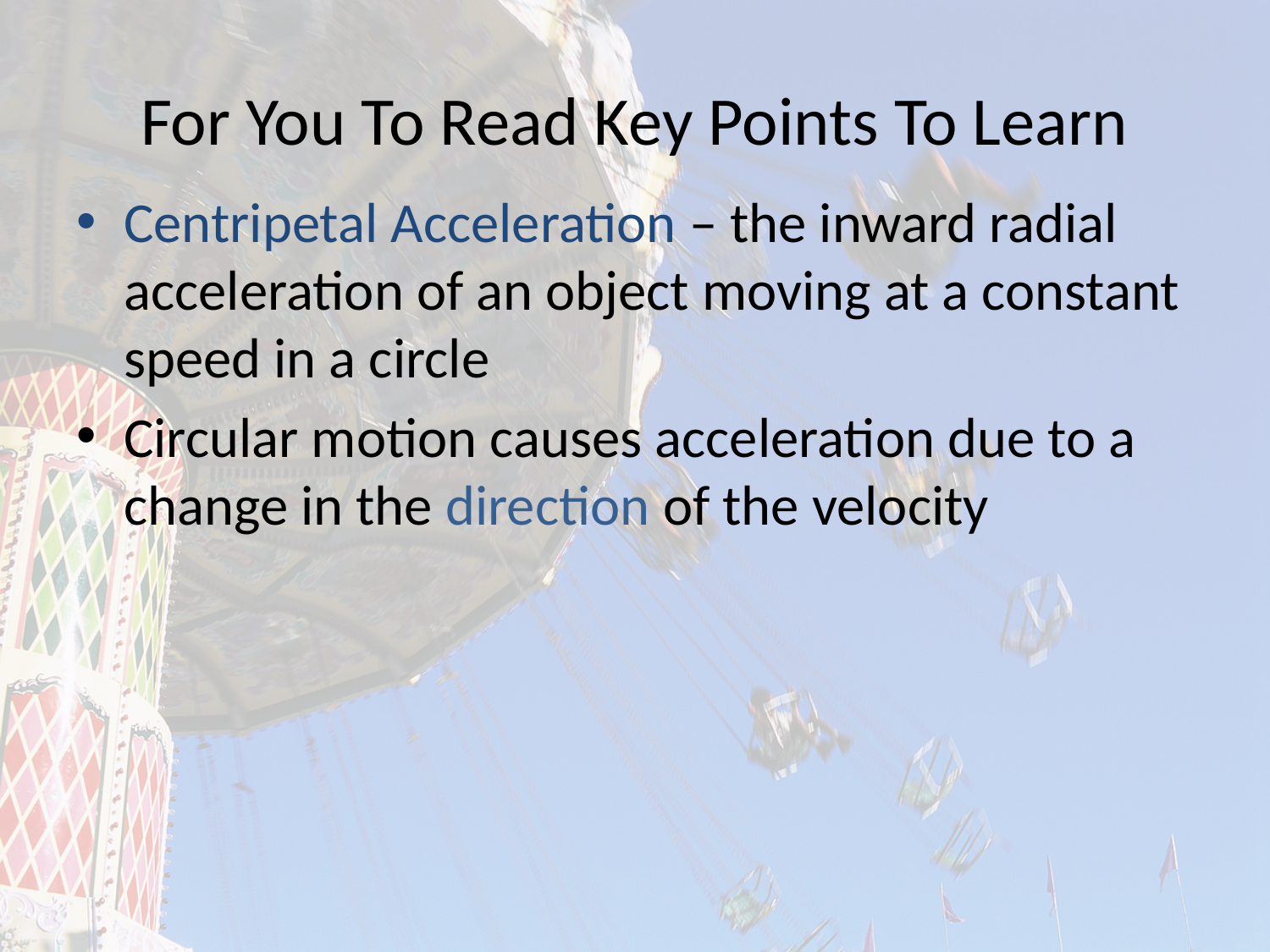

# For You To Read Key Points To Learn
Centripetal Acceleration – the inward radial acceleration of an object moving at a constant speed in a circle
Circular motion causes acceleration due to a change in the direction of the velocity